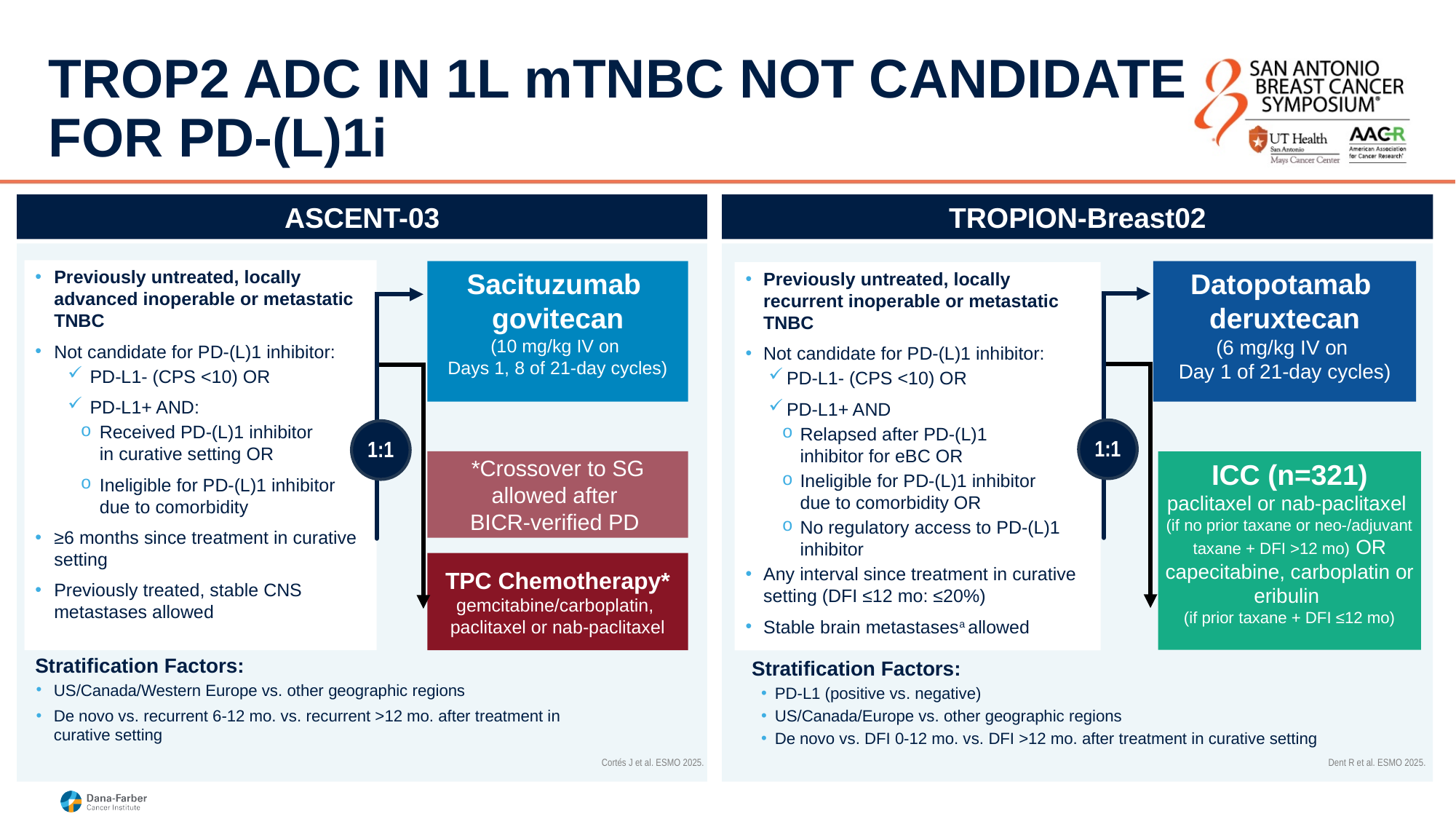

# TROP2 ADC IN 1L mTNBC NOT CANDIDATE FOR PD-(L)1i
ASCENT-03
TROPION-Breast02

Previously untreated, locally advanced inoperable or metastatic TNBC
Not candidate for PD-(L)1 inhibitor:
PD-L1- (CPS <10) OR
PD-L1+ AND:
Received PD-(L)1 inhibitor
in curative setting OR
Ineligible for PD-(L)1 inhibitor due to comorbidity
≥6 months since treatment in curative setting
Previously treated, stable CNS metastases allowed
Sacituzumab
govitecan
(10 mg/kg IV on
Days 1, 8 of 21-day cycles)
Datopotamab
deruxtecan
(6 mg/kg IV on
Day 1 of 21-day cycles)
Previously untreated, locally recurrent inoperable or metastatic TNBC
Not candidate for PD-(L)1 inhibitor:
PD-L1- (CPS <10) OR
PD-L1+ AND
Relapsed after PD-(L)1
inhibitor for eBC OR
Ineligible for PD-(L)1 inhibitor
due to comorbidity OR
No regulatory access to PD-(L)1 inhibitor
Any interval since treatment in curative setting (DFI ≤12 mo: ≤20%)
Stable brain metastasesa allowed

1:1

1:1
*Crossover to SG allowed after
BICR-verified PD
ICC (n=321)
paclitaxel or nab-paclitaxel
(if no prior taxane or neo-/adjuvant taxane + DFI >12 mo) OR capecitabine, carboplatin or eribulin
(if prior taxane + DFI ≤12 mo)
TPC Chemotherapy*
gemcitabine/carboplatin,
paclitaxel or nab-paclitaxel
Stratification Factors:
US/Canada/Western Europe vs. other geographic regions
De novo vs. recurrent 6-12 mo. vs. recurrent >12 mo. after treatment in
curative setting
Stratification Factors:
PD-L1 (positive vs. negative)
US/Canada/Europe vs. other geographic regions
De novo vs. DFI 0-12 mo. vs. DFI >12 mo. after treatment in curative setting
Cortés J et al. ESMO 2025.
Dent R et al. ESMO 2025.